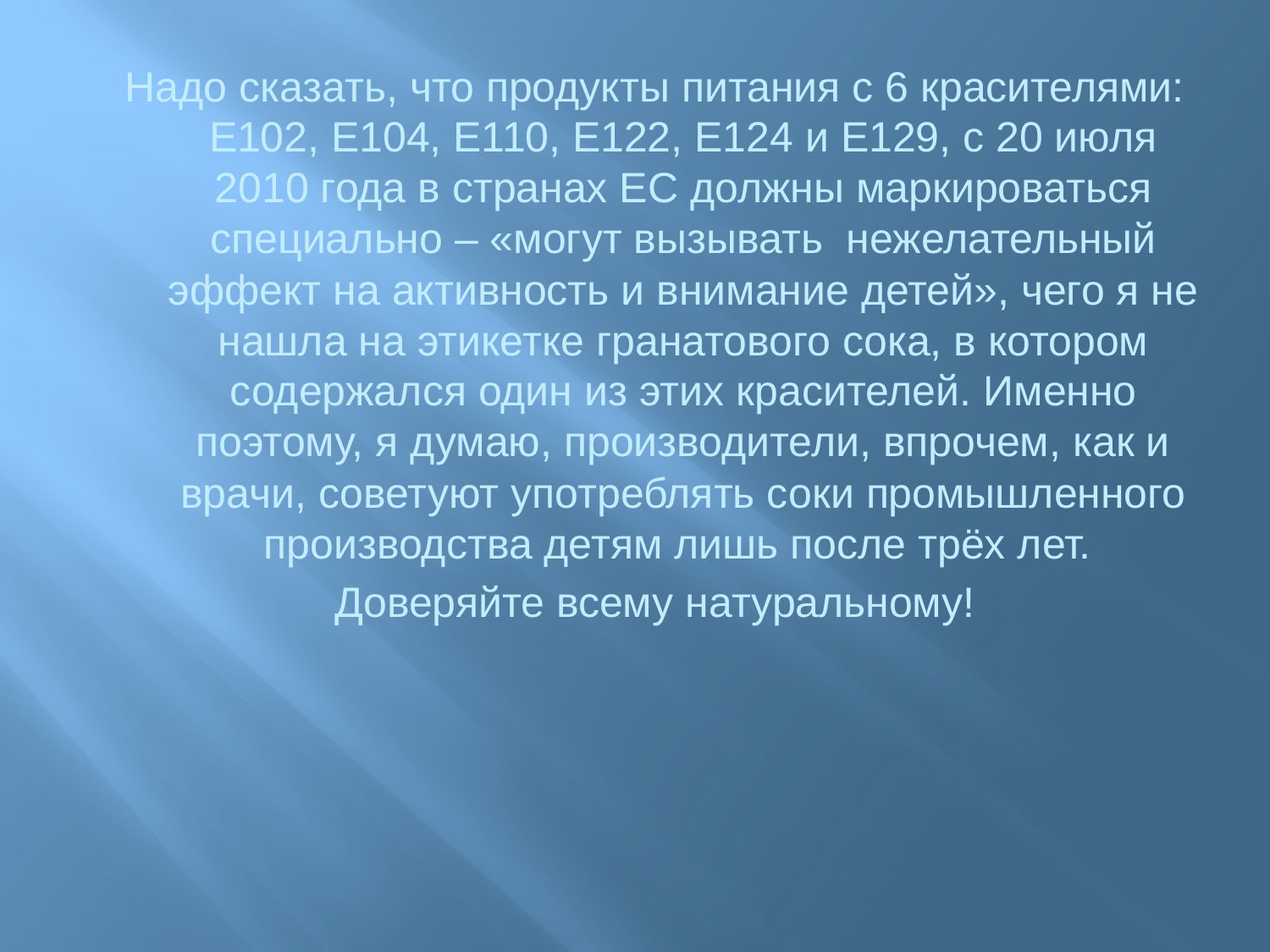

Надо сказать, что продукты питания с 6 красителями: Е102, Е104, Е110, Е122, Е124 и Е129, с 20 июля 2010 года в странах ЕС должны маркироваться специально – «могут вызывать  нежелательный эффект на активность и внимание детей», чего я не нашла на этикетке гранатового сока, в котором содержался один из этих красителей. Именно поэтому, я думаю, производители, впрочем, как и врачи, советуют употреблять соки промышленного производства детям лишь после трёх лет.
Доверяйте всему натуральному!